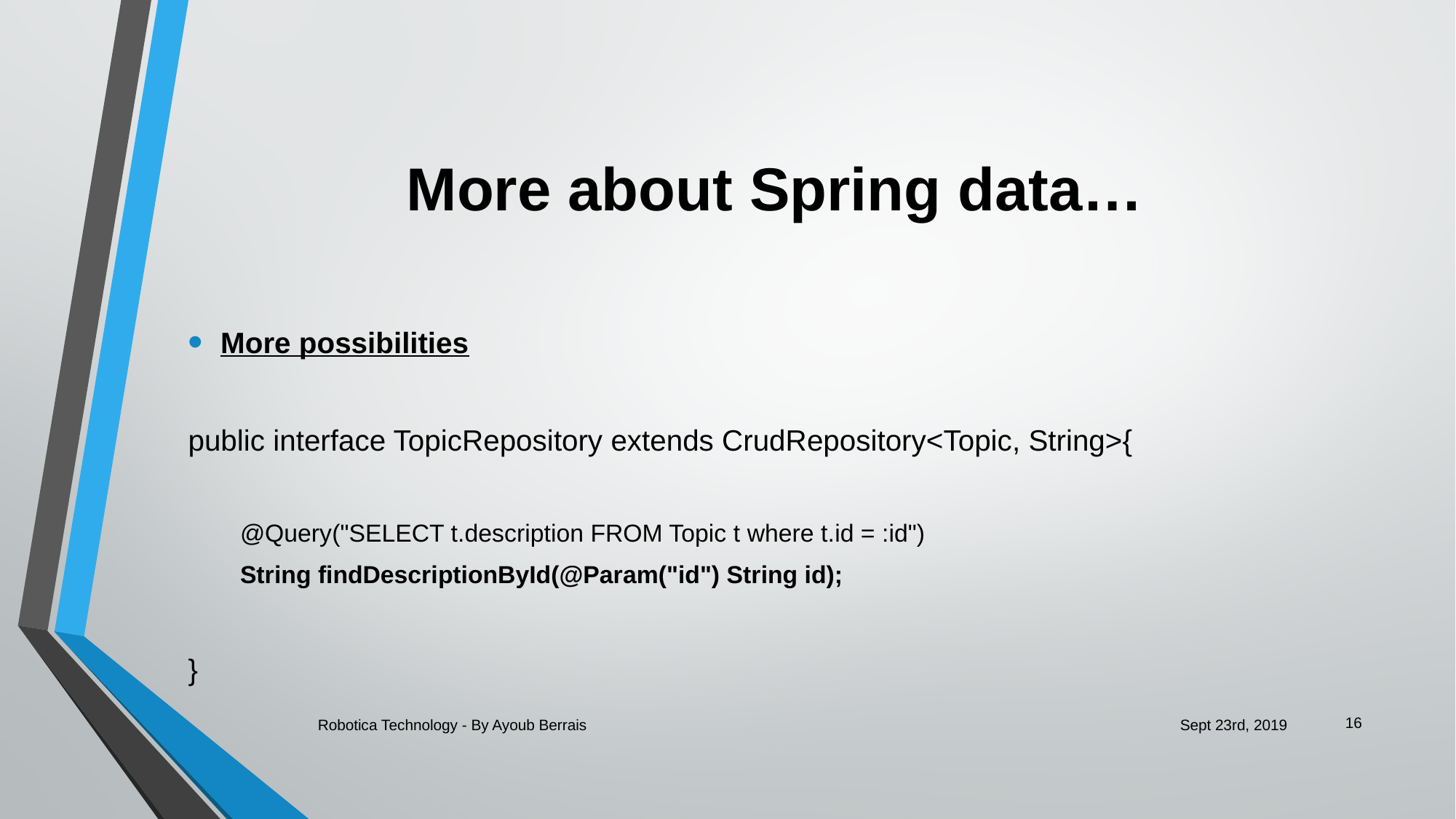

# More about Spring data…
More possibilities

public interface TopicRepository extends CrudRepository<Topic, String>{

@Query("SELECT t.description FROM Topic t where t.id = :id")
String findDescriptionById(@Param("id") String id);

}
16
Robotica Technology - By Ayoub Berrais
Sept 23rd, 2019